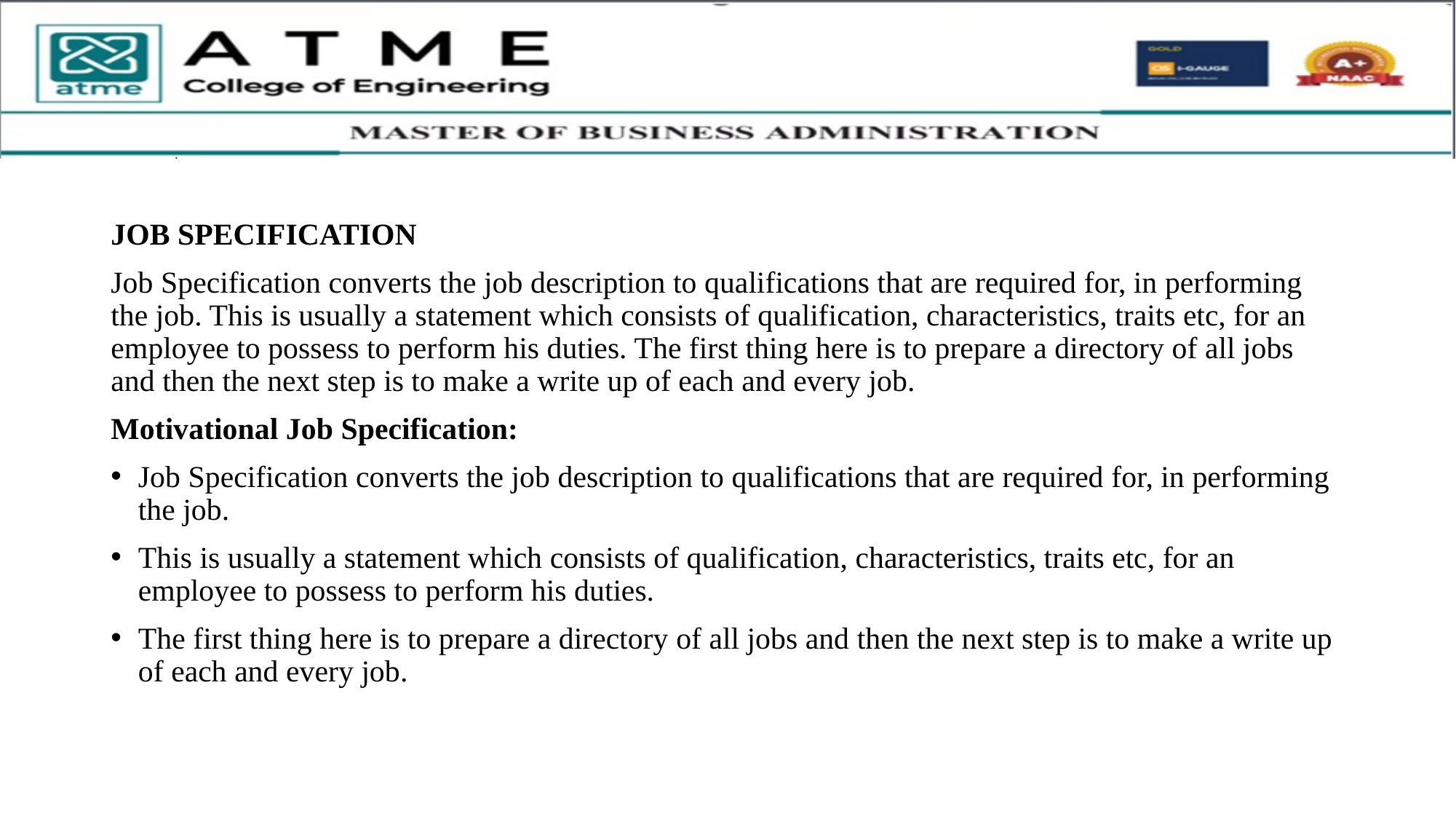

JOB SPECIFICATION
Job Specification converts the job description to qualifications that are required for, in performing the job. This is usually a statement which consists of qualification, characteristics, traits etc, for an employee to possess to perform his duties. The first thing here is to prepare a directory of all jobs and then the next step is to make a write up of each and every job.
Motivational Job Specification:
Job Specification converts the job description to qualifications that are required for, in performing the job.
This is usually a statement which consists of qualification, characteristics, traits etc, for an employee to possess to perform his duties.
The first thing here is to prepare a directory of all jobs and then the next step is to make a write up of each and every job.